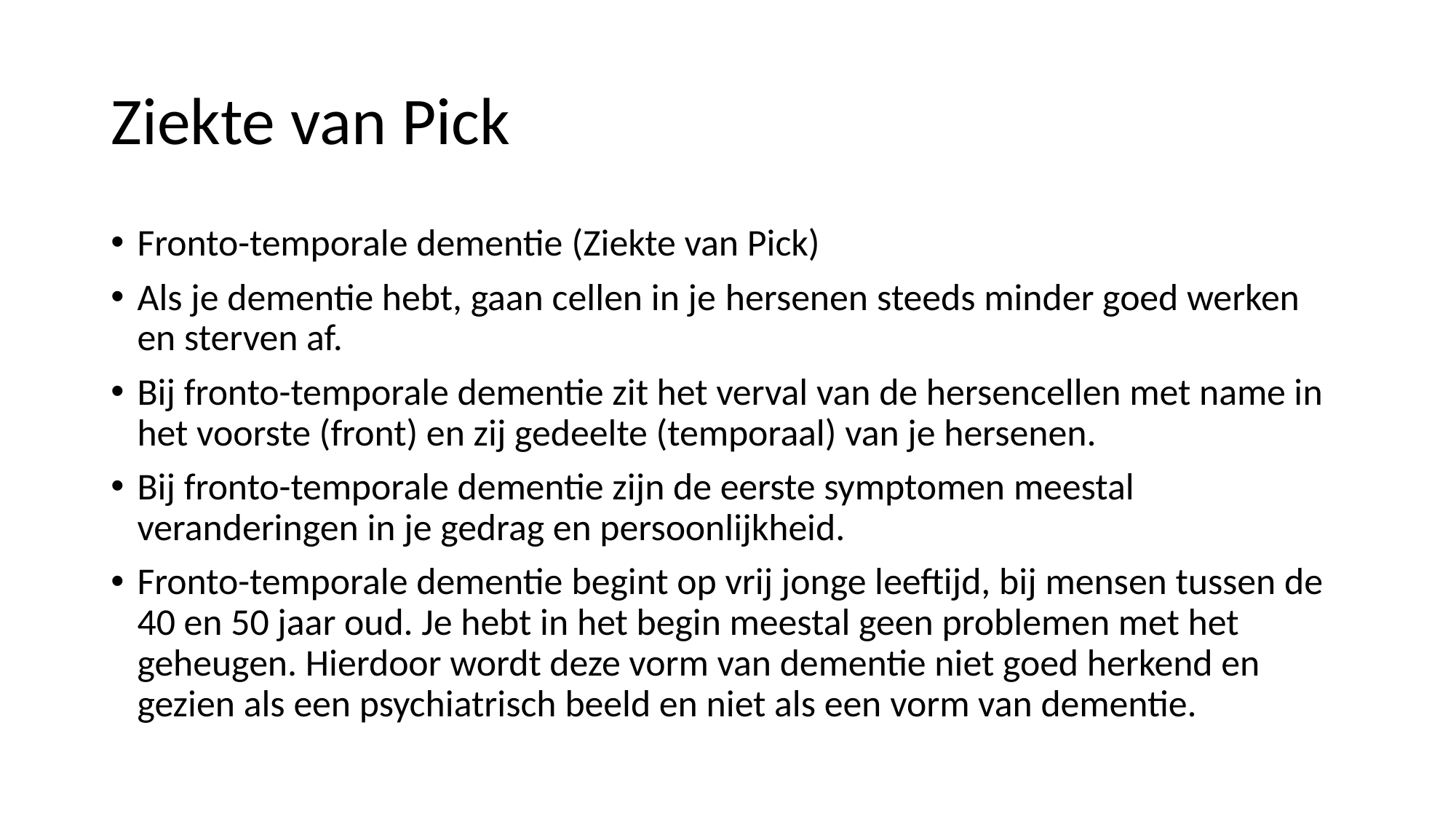

# Ziekte van Pick
Fronto-temporale dementie (Ziekte van Pick)
Als je dementie hebt, gaan cellen in je hersenen steeds minder goed werken en sterven af.
Bij fronto-temporale dementie zit het verval van de hersencellen met name in het voorste (front) en zij gedeelte (temporaal) van je hersenen.
Bij fronto-temporale dementie zijn de eerste symptomen meestal veranderingen in je gedrag en persoonlijkheid.
Fronto-temporale dementie begint op vrij jonge leeftijd, bij mensen tussen de 40 en 50 jaar oud. Je hebt in het begin meestal geen problemen met het geheugen. Hierdoor wordt deze vorm van dementie niet goed herkend en gezien als een psychiatrisch beeld en niet als een vorm van dementie.